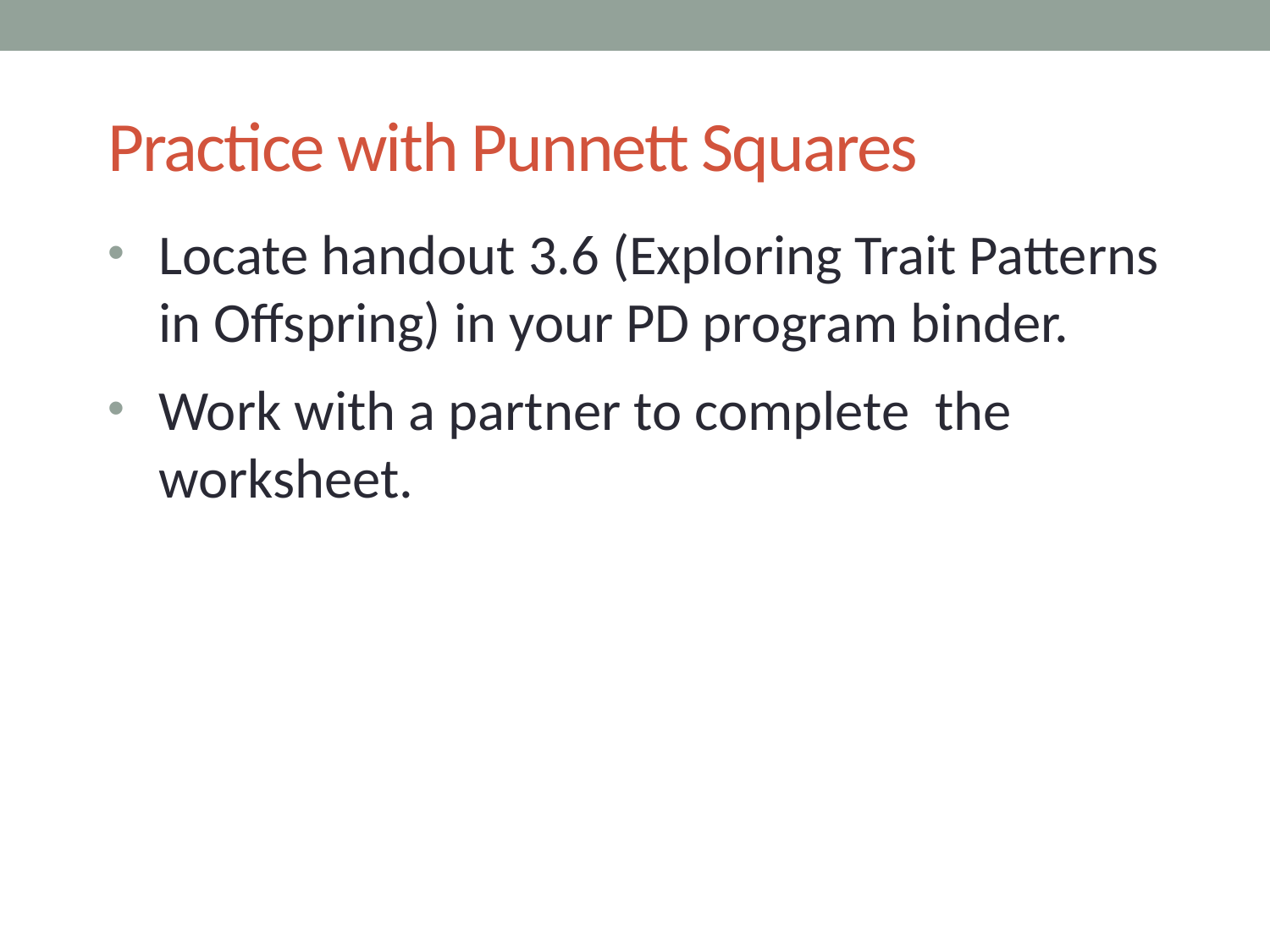

# Practice with Punnett Squares
Locate handout 3.6 (Exploring Trait Patterns in Offspring) in your PD program binder.
Work with a partner to complete  the worksheet.